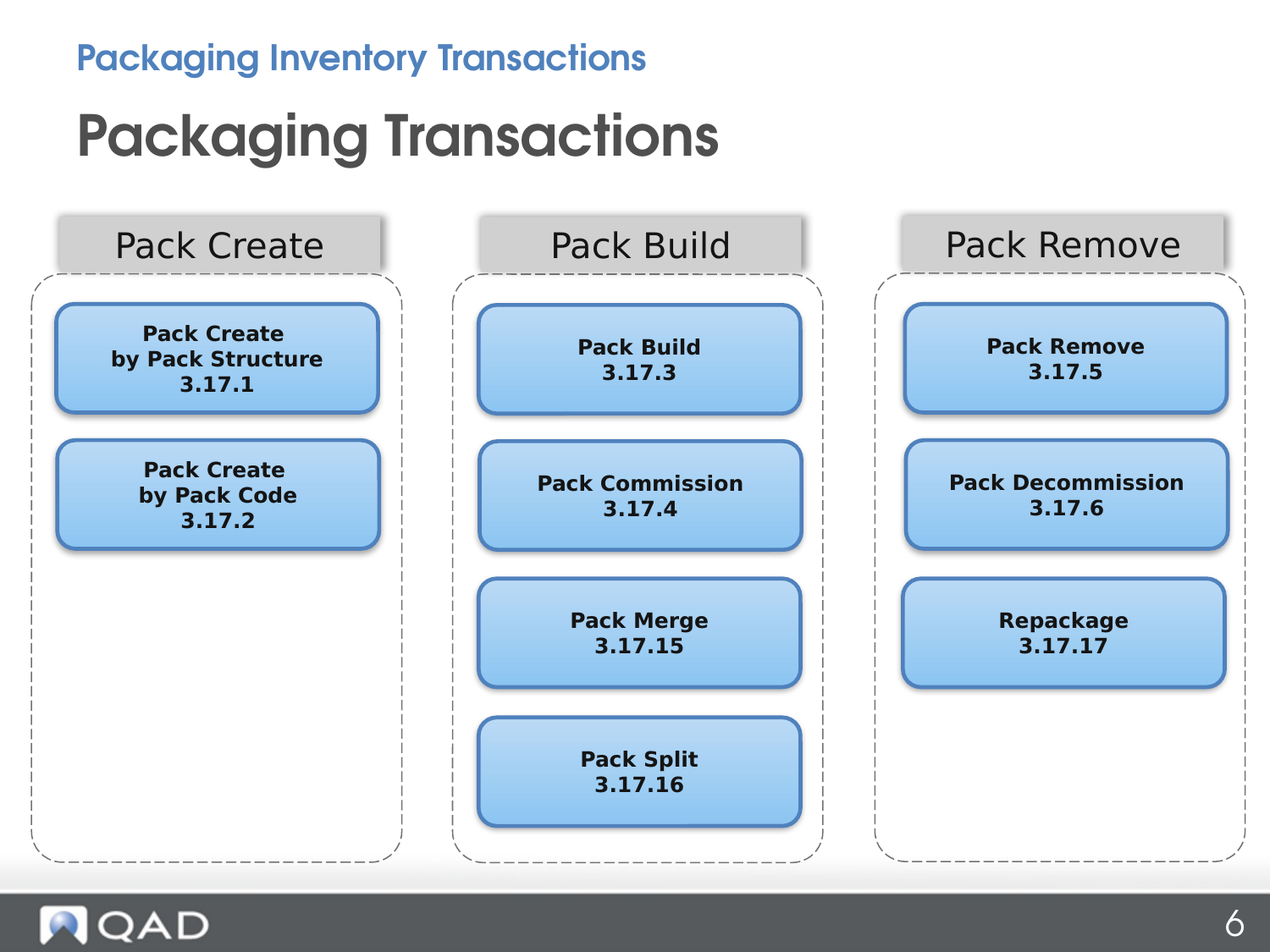

Packaging Inventory Transactions
# Packaging Transactions
Pack Remove
Pack Create
Pack Build

Pack Create
by Pack Structure
3.17.1
Pack Remove
3.17.5
Pack Build
3.17.3
Pack Create
by Pack Code
3.17.2
Pack Decommission
3.17.6
Pack Commission
3.17.4
Pack Merge
3.17.15
Repackage
3.17.17
Pack Split
3.17.16
6